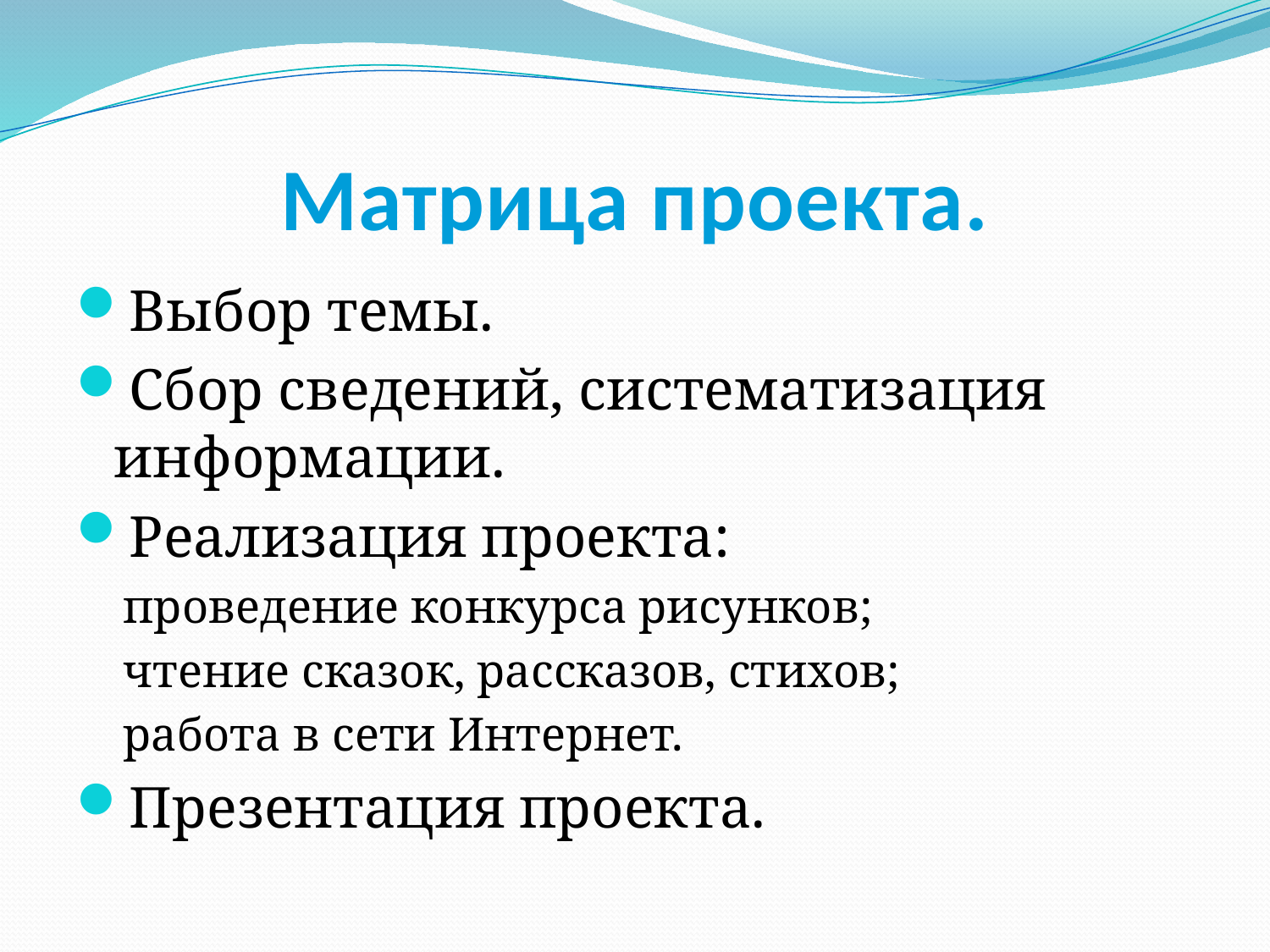

# Матрица проекта.
Выбор темы.
Сбор сведений, систематизация информации.
Реализация проекта:
    проведение конкурса рисунков;
    чтение сказок, рассказов, стихов;
    работа в сети Интернет.
Презентация проекта.